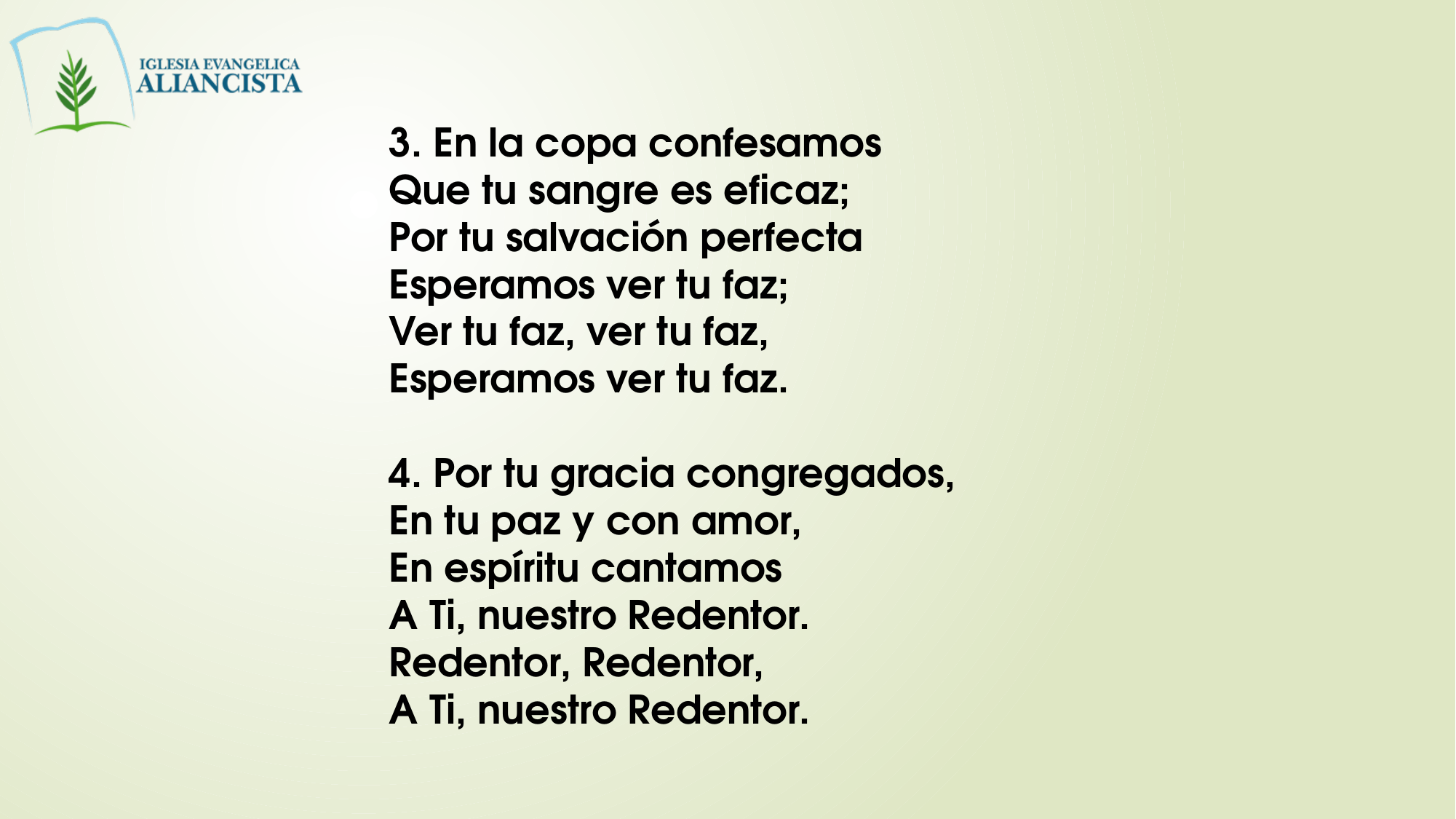

3. En la copa confesamos
Que tu sangre es eficaz;
Por tu salvación perfecta
Esperamos ver tu faz;
Ver tu faz, ver tu faz,
Esperamos ver tu faz.

4. Por tu gracia congregados,
En tu paz y con amor,
En espíritu cantamos
A Ti, nuestro Redentor.
Redentor, Redentor,
A Ti, nuestro Redentor.